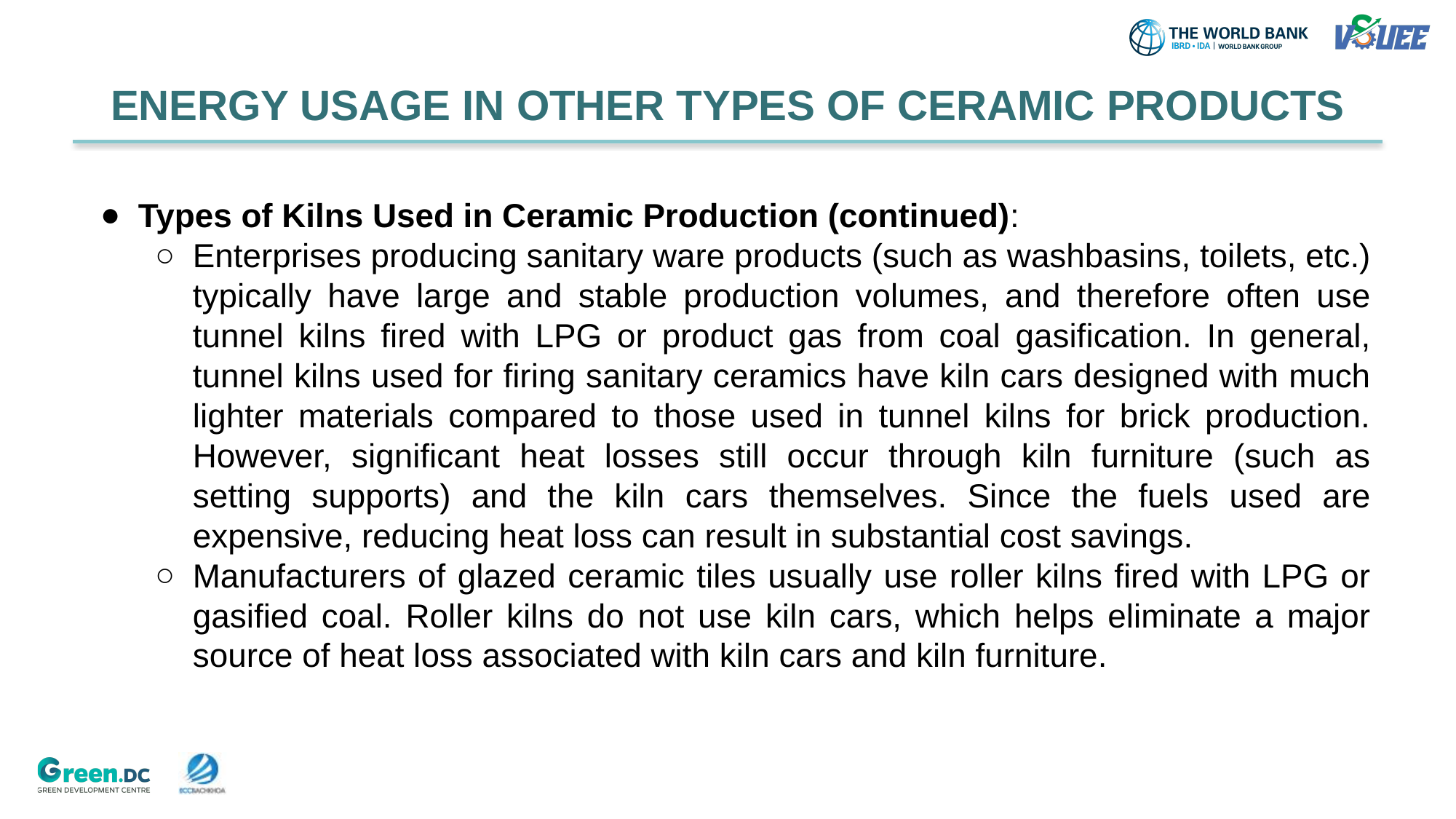

# ENERGY USAGE IN OTHER TYPES OF CERAMIC PRODUCTS
Types of Kilns Used in Ceramic Production (continued):
Enterprises producing sanitary ware products (such as washbasins, toilets, etc.) typically have large and stable production volumes, and therefore often use tunnel kilns fired with LPG or product gas from coal gasification. In general, tunnel kilns used for firing sanitary ceramics have kiln cars designed with much lighter materials compared to those used in tunnel kilns for brick production. However, significant heat losses still occur through kiln furniture (such as setting supports) and the kiln cars themselves. Since the fuels used are expensive, reducing heat loss can result in substantial cost savings.
Manufacturers of glazed ceramic tiles usually use roller kilns fired with LPG or gasified coal. Roller kilns do not use kiln cars, which helps eliminate a major source of heat loss associated with kiln cars and kiln furniture.